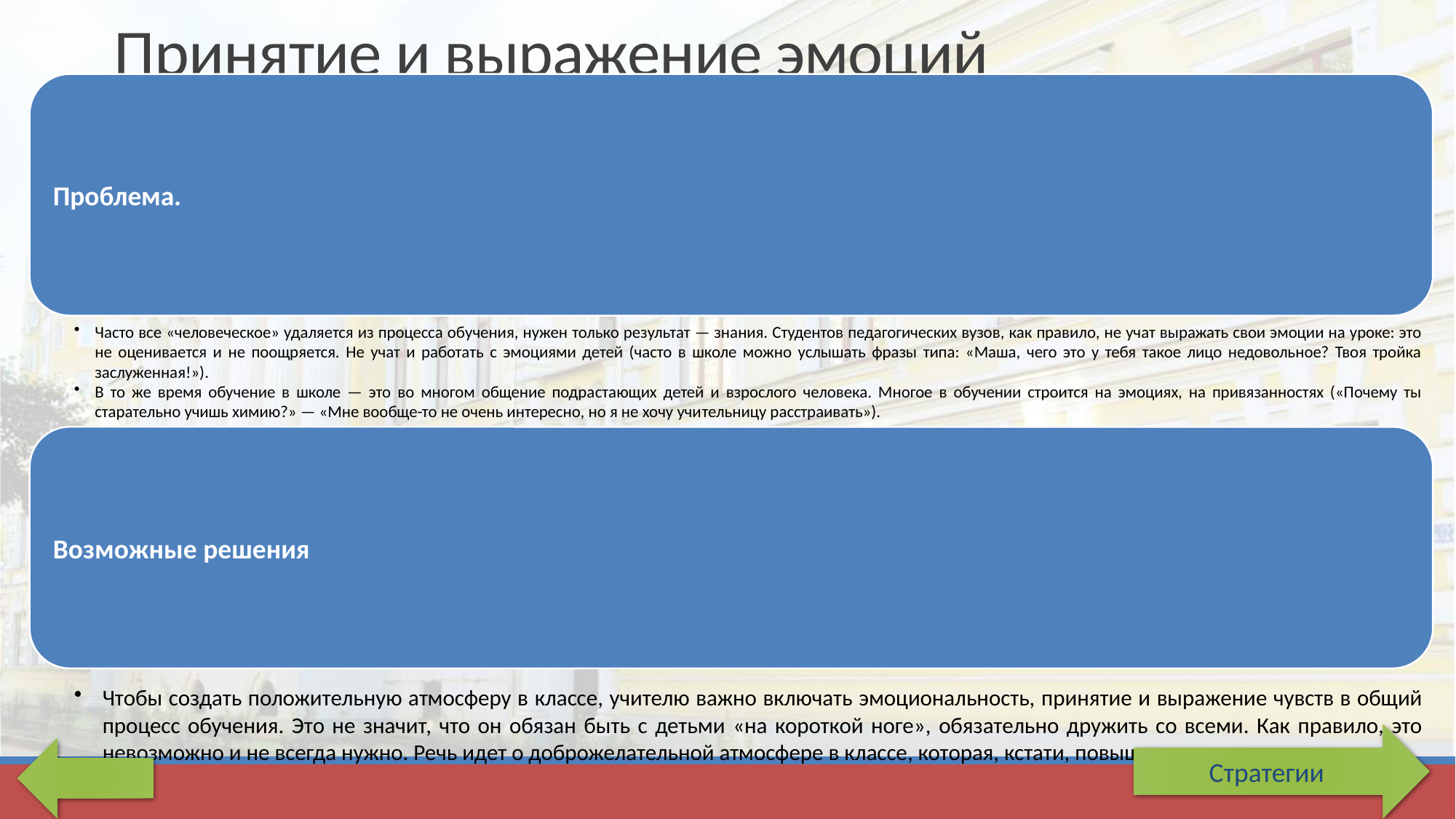

# Принятие и выражение эмоций
Проблема.
В то же время обучение в школе — это во многом общение подра­стающих детей и взрослого человека. Многое в обучении строится на эмоциях, на привязанностях («Почему ты старательно учишь химию?» — «Мне вообще-то не очень интересно, но я не хочу учи­тельницу расстраивать»).
Возможные решения
Чтобы создать положительную атмосферу в классе, учителю важно включать эмоциональность, принятие и выражение чувств в общий процесс обучения. Это не значит, что он обязан быть с детьми «на короткой ноге», обязательно дружить со всеми. Как правило, это невозможно и не всегда нужно. Речь идет о доброжелательной ат­мосфере в классе, которая, кстати, повышает успеваемость
Часто все «человеческое» удаляется из процесса обу­чения, нужен только результат — знания. Студентов педагогических вузов, как правило, не учат выражать свои эмоции на уроке: это не оценивается и не поощряется. Не учат и работать с эмоциями детей (часто в школе можно услышать фразы типа: «Маша, чего это у тебя такое лицо недовольное? Твоя тройка заслуженная!»).
Стратегии